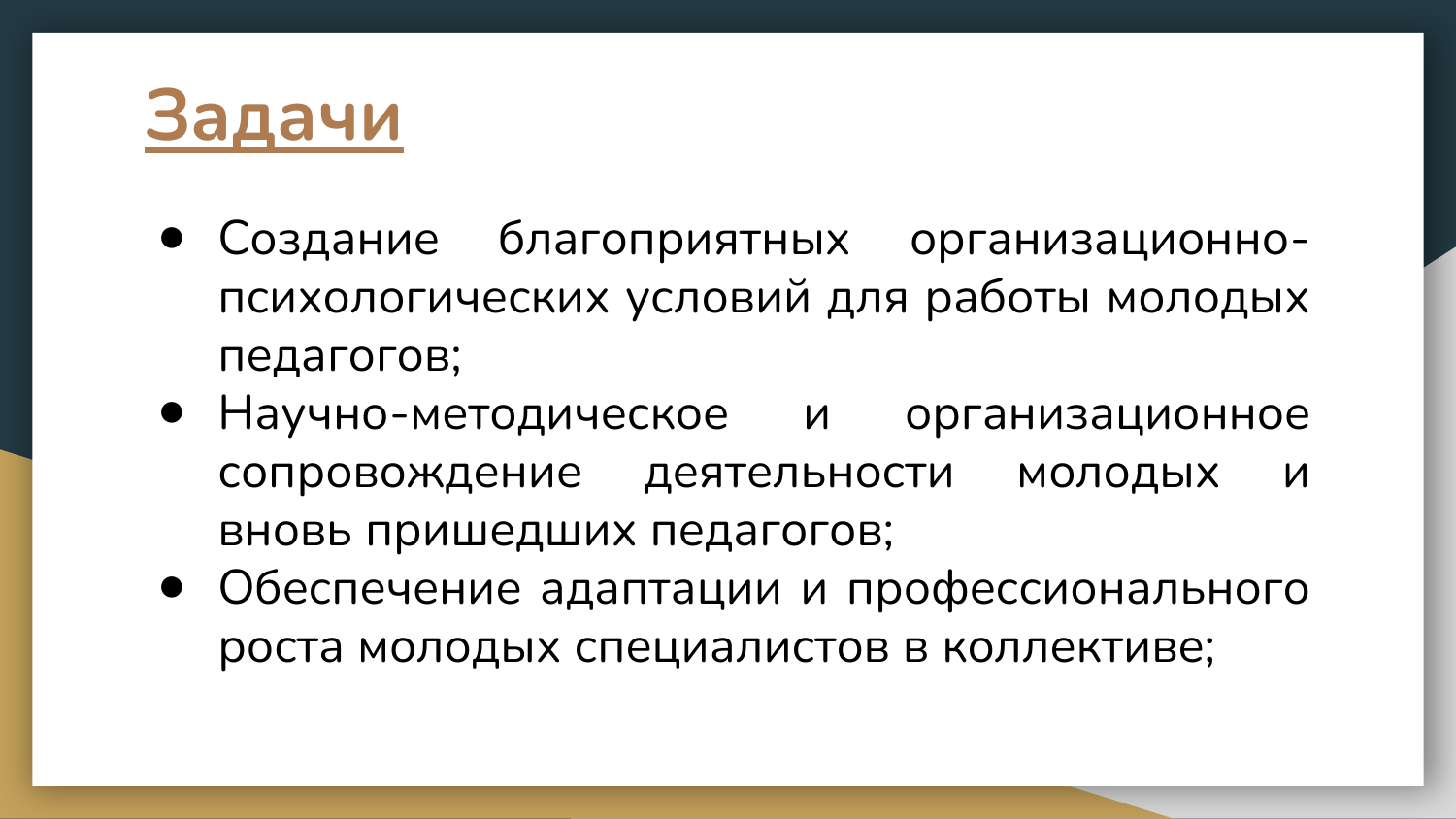

# Задачи
Создание благоприятных организационно-психологических условий для работы молодых педагогов;
Научно-методическое и организационное сопровождение деятельности молодых и вновь пришедших педагогов;
Обеспечение адаптации и профессионального роста молодых специалистов в коллективе;